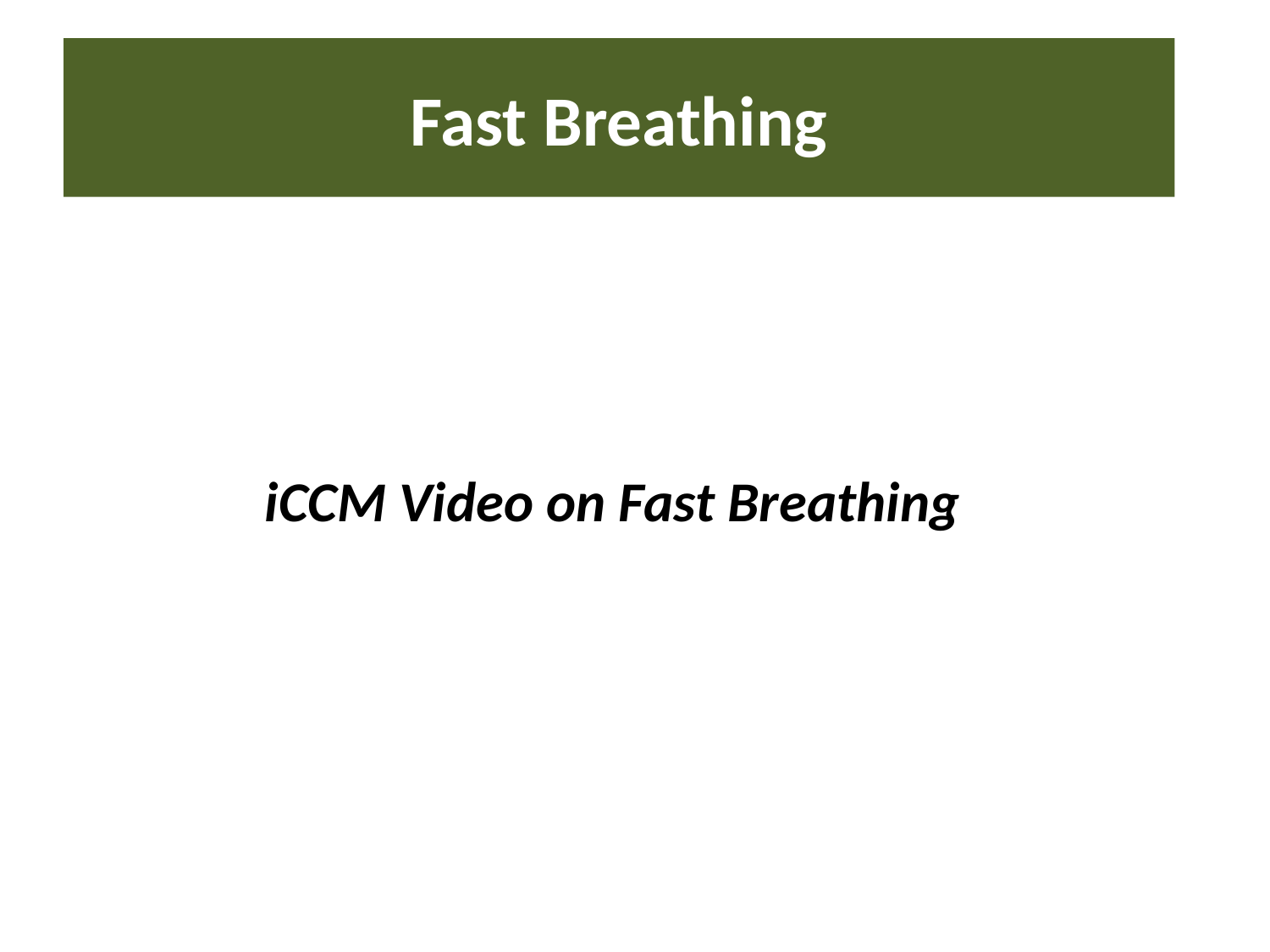

# Fast Breathing

iCCM Video on Fast Breathing